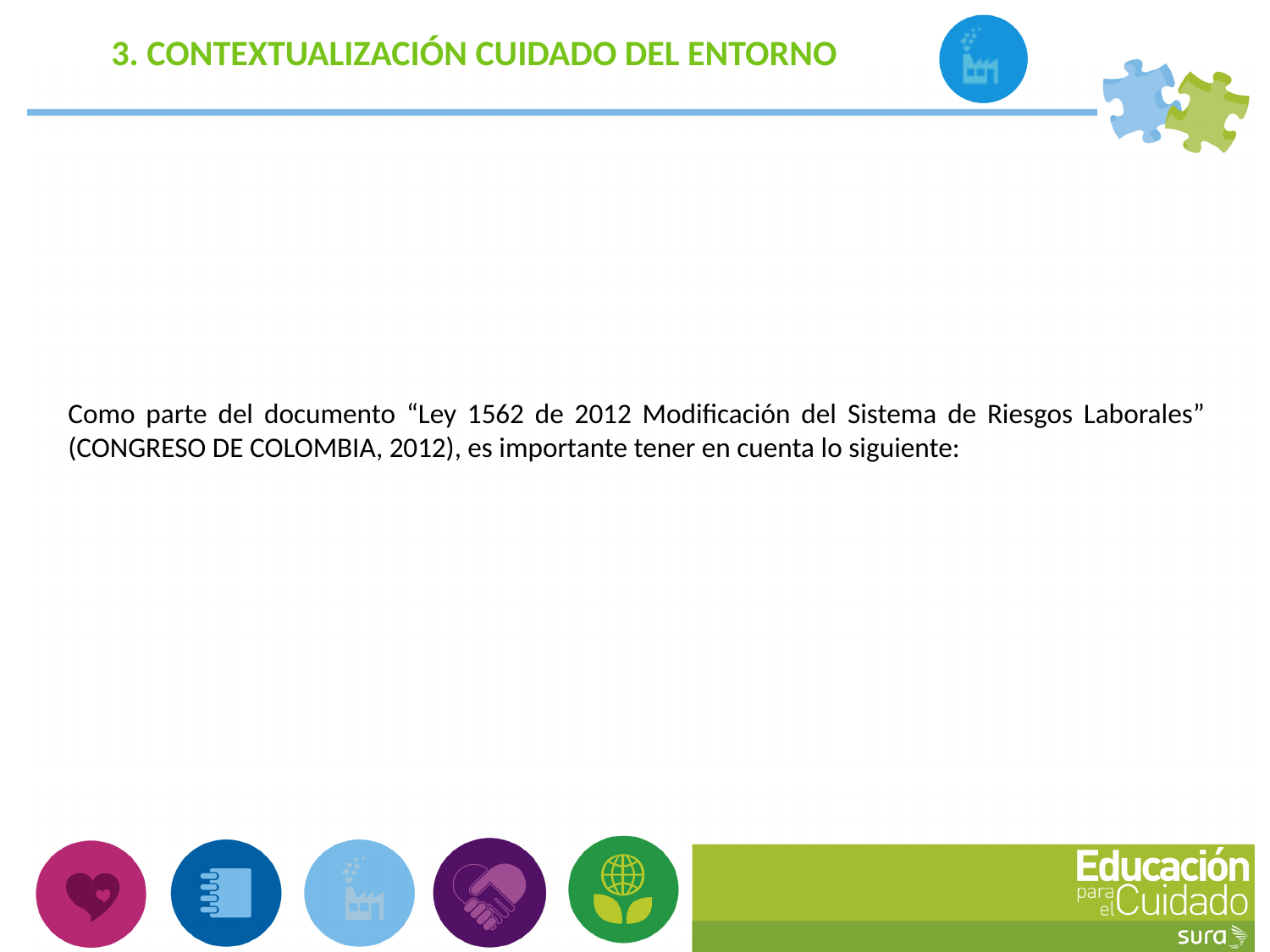

3. CONTEXTUALIZACIÓN CUIDADO DEL ENTORNO

Como parte del documento “Ley 1562 de 2012 Modificación del Sistema de Riesgos Laborales” (CONGRESO DE COLOMBIA, 2012), es importante tener en cuenta lo siguiente: